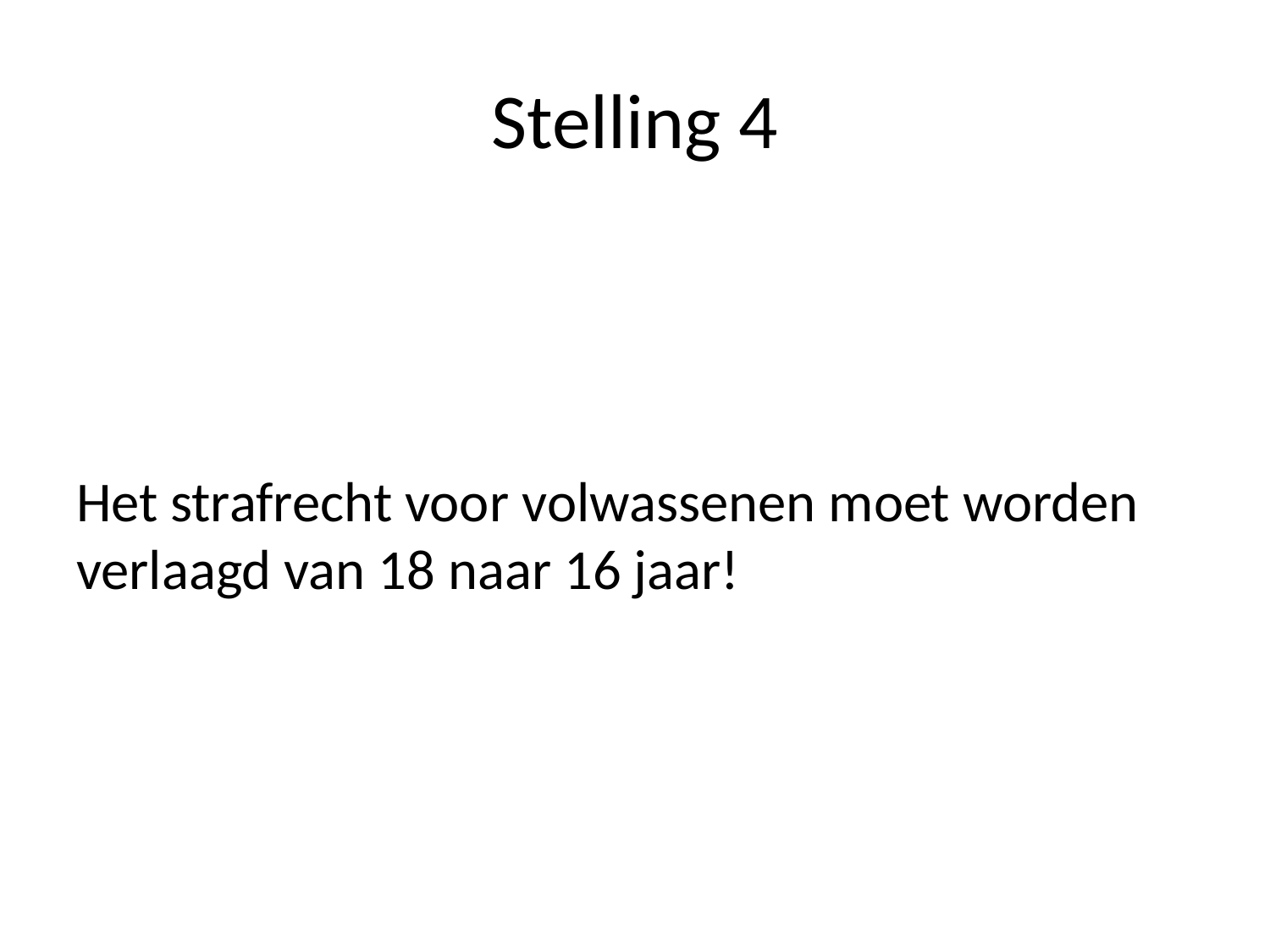

# Stelling 4

Het strafrecht voor volwassenen moet worden verlaagd van 18 naar 16 jaar!